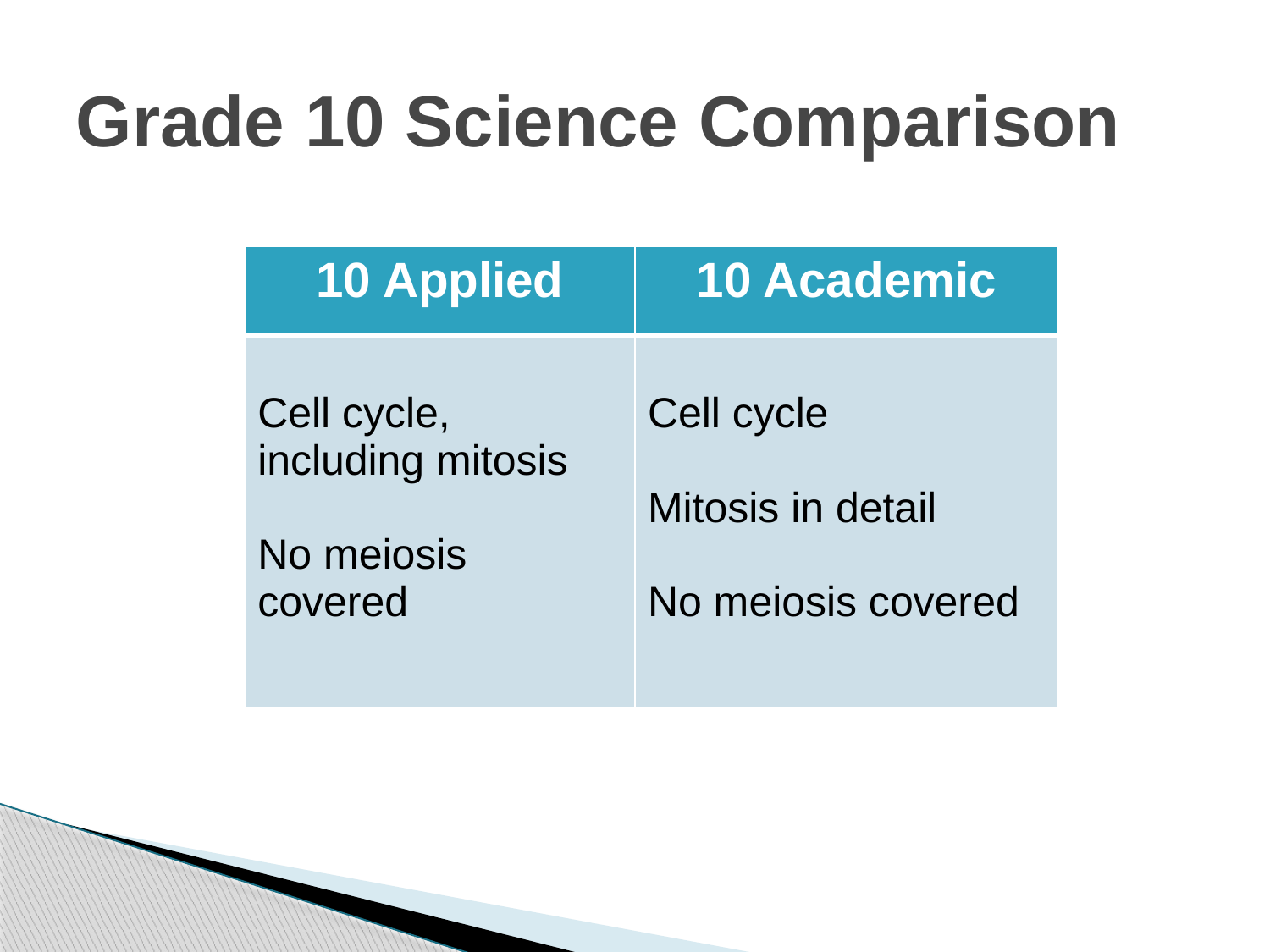

# Grade 10 Science Comparison
| 10 Applied | 10 Academic |
| --- | --- |
| Cell cycle, including mitosis No meiosis covered | Cell cycle Mitosis in detail No meiosis covered |